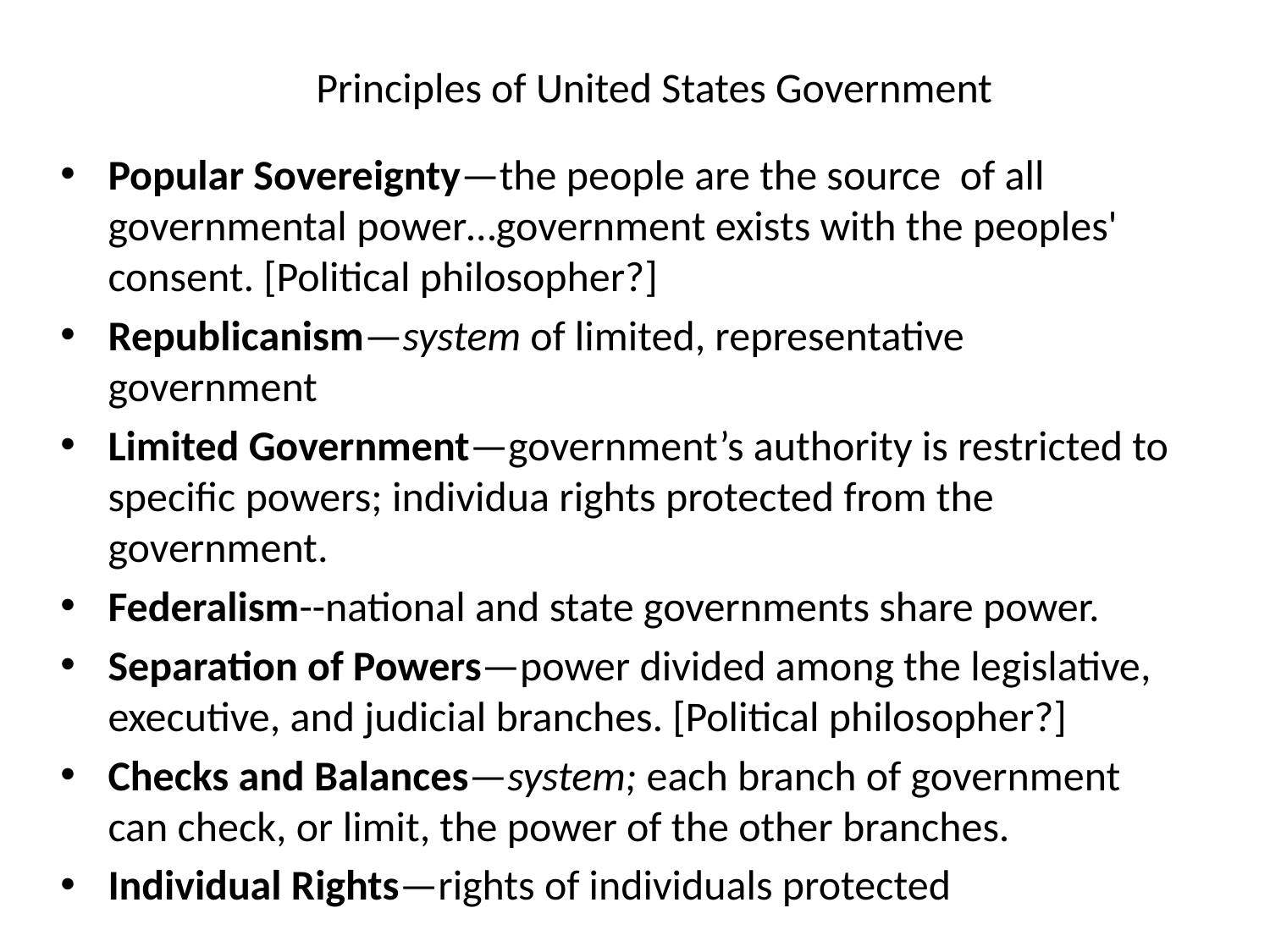

# Principles of United States Government
Popular Sovereignty—the people are the source  of all governmental power…government exists with the peoples' consent. [Political philosopher?]
Republicanism—system of limited, representative government
Limited Government—government’s authority is restricted to specific powers; individua rights protected from the government.
Federalism--national and state governments share power.
Separation of Powers—power divided among the legislative, executive, and judicial branches. [Political philosopher?]
Checks and Balances—system; each branch of government can check, or limit, the power of the other branches.
Individual Rights—rights of individuals protected